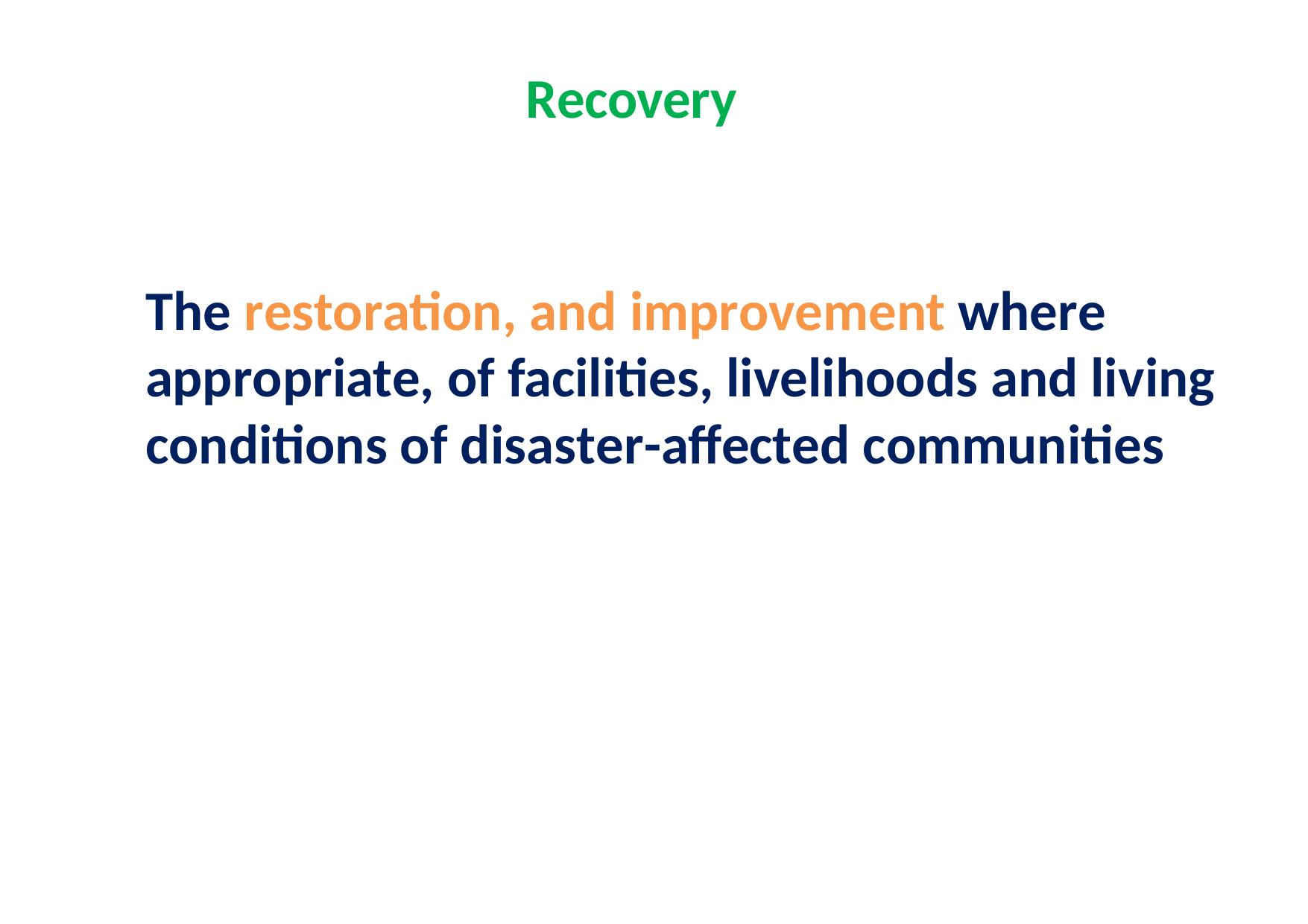

Recovery
The restoration, and improvement where appropriate, of facilities, livelihoods and living conditions of disaster-affected communities